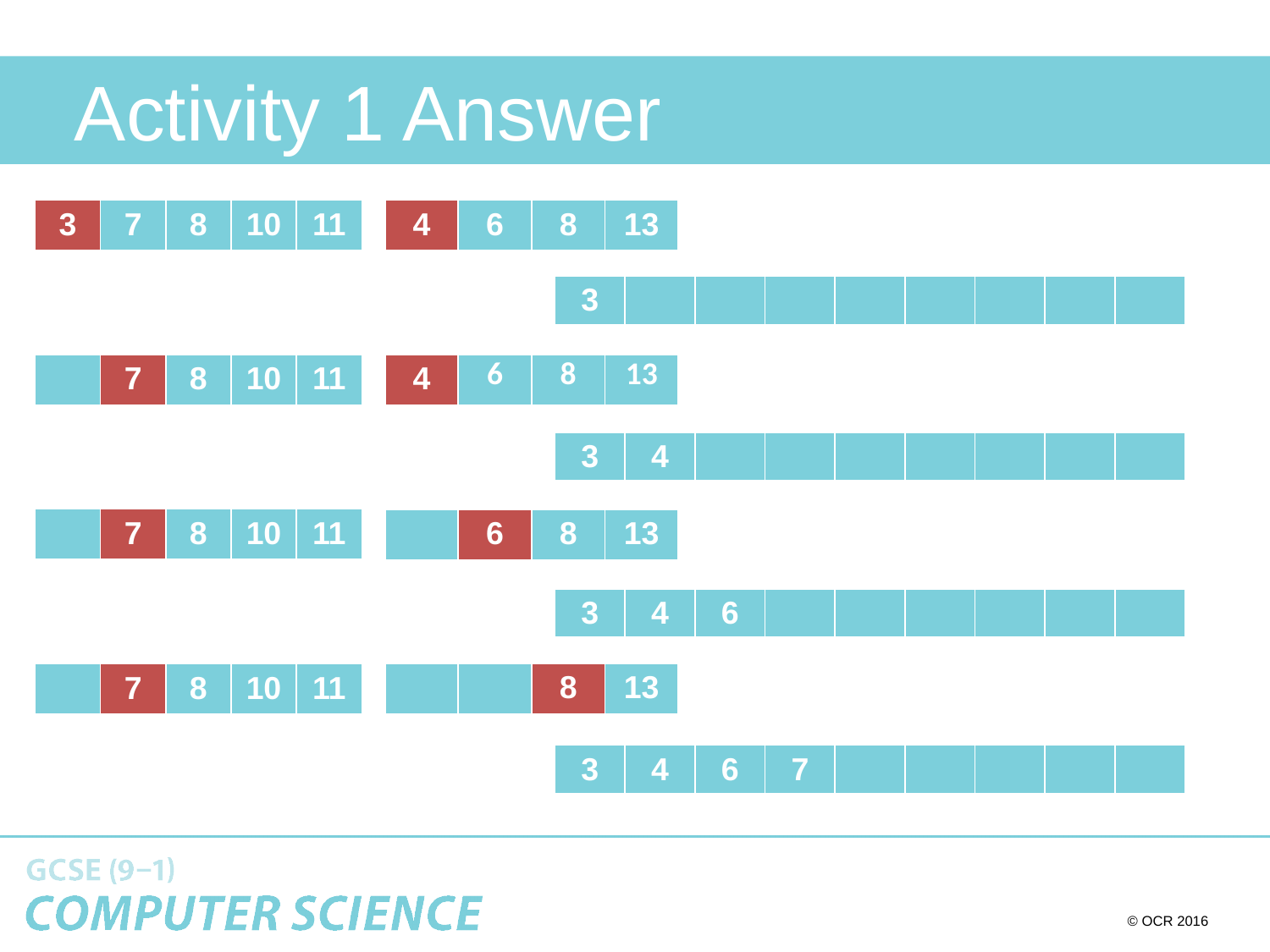

# Activity 1 Answer
| 3 | 7 | 8 | 10 | 11 |
| --- | --- | --- | --- | --- |
| 4 | 6 | 8 | 13 |
| --- | --- | --- | --- |
| 3 |  |  |  |  |  |  |  |  |
| --- | --- | --- | --- | --- | --- | --- | --- | --- |
| 4 | 6 | 8 | 13 |
| --- | --- | --- | --- |
|  | 7 | 8 | 10 | 11 |
| --- | --- | --- | --- | --- |
| 3 | 4 |  |  |  |  |  |  |  |
| --- | --- | --- | --- | --- | --- | --- | --- | --- |
|  | 7 | 8 | 10 | 11 |
| --- | --- | --- | --- | --- |
|  | 6 | 8 | 13 |
| --- | --- | --- | --- |
| 3 | 4 | 6 |  |  |  |  |  |  |
| --- | --- | --- | --- | --- | --- | --- | --- | --- |
|  |  | 8 | 13 |
| --- | --- | --- | --- |
|  | 7 | 8 | 10 | 11 |
| --- | --- | --- | --- | --- |
| 3 | 4 | 6 | 7 |  |  |  |  |  |
| --- | --- | --- | --- | --- | --- | --- | --- | --- |